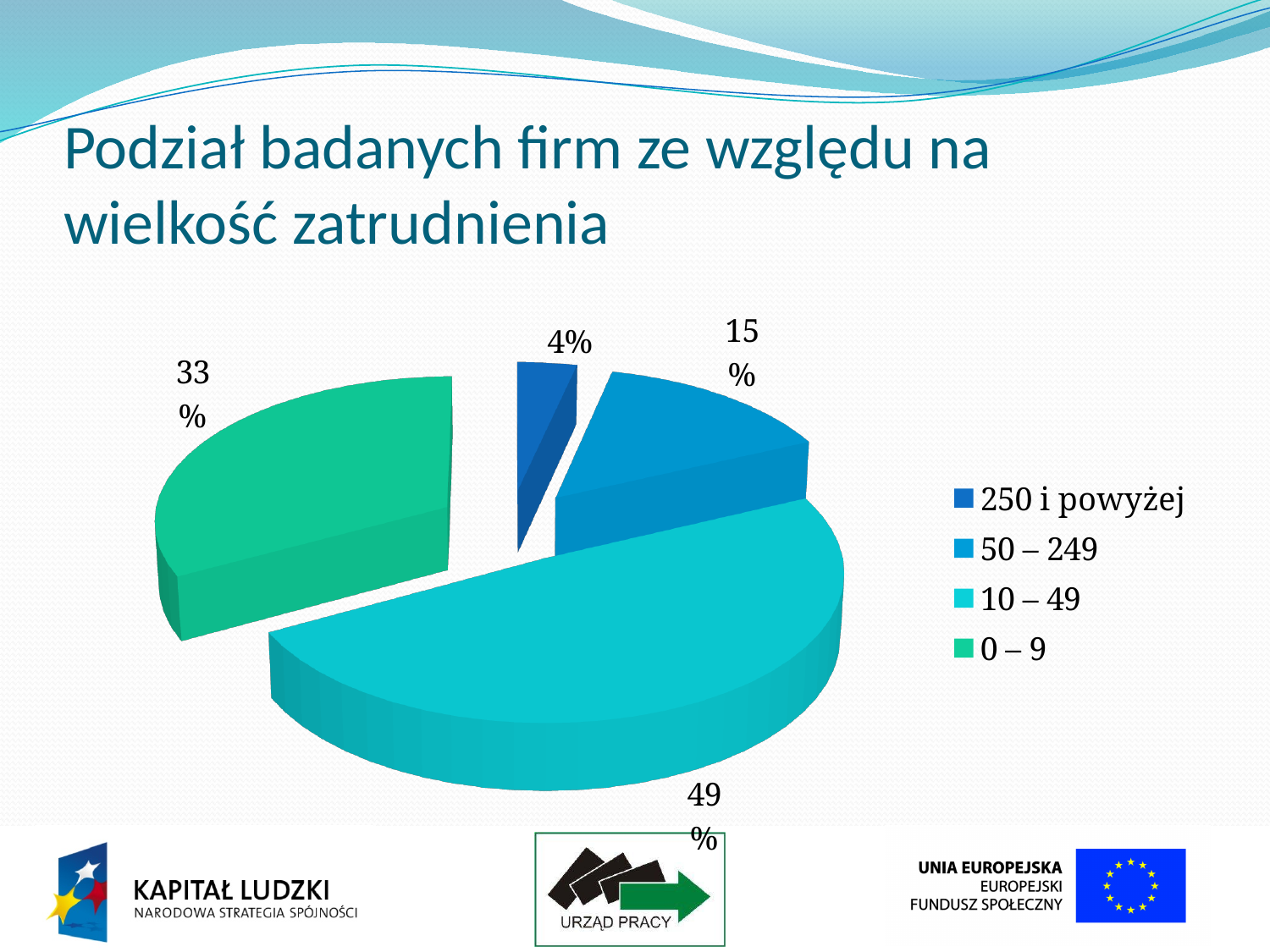

# Podział badanych firm ze względu na wielkość zatrudnienia

[unsupported chart]